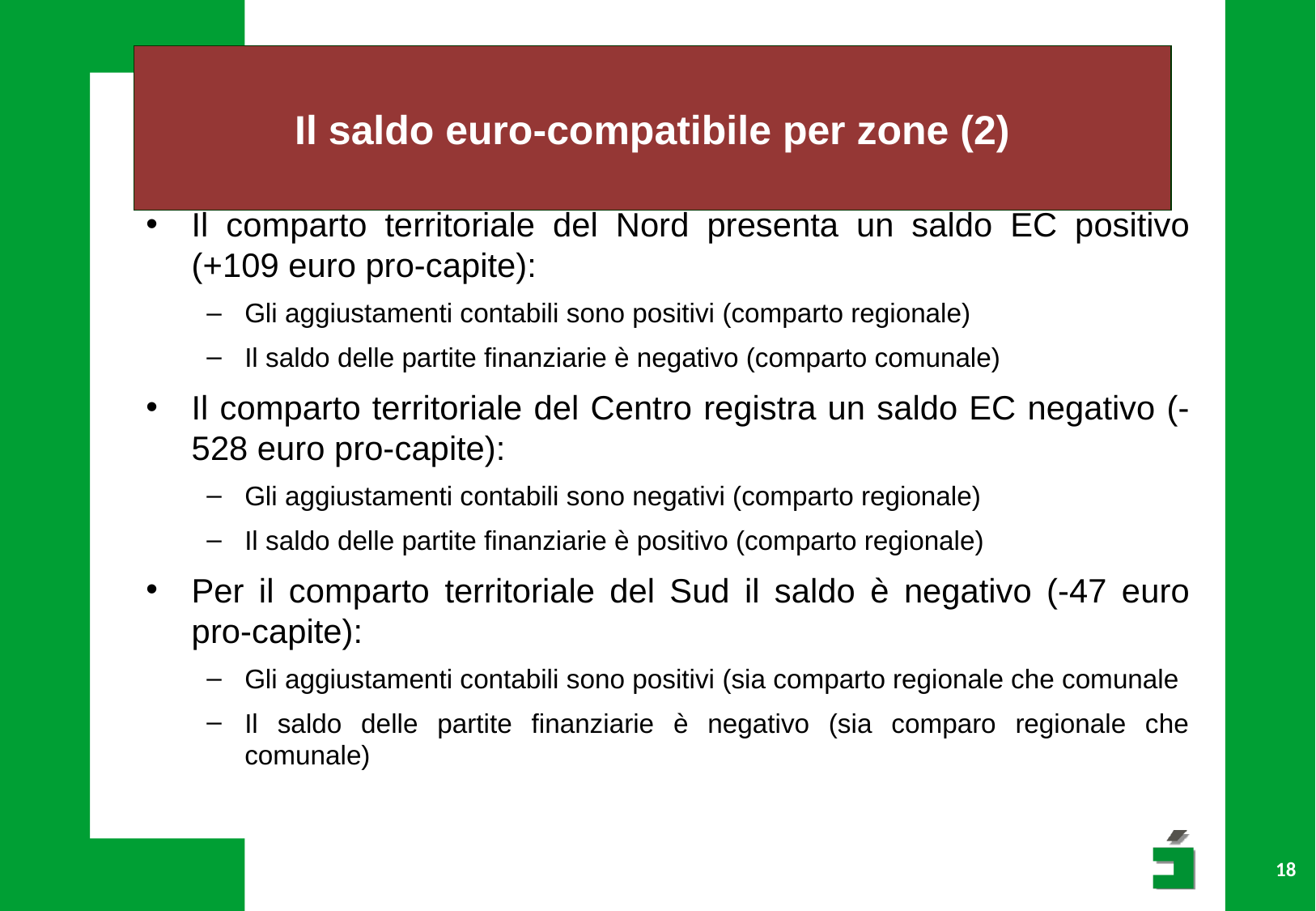

# Il saldo euro-compatibile per zone (2)
Il comparto territoriale del Nord presenta un saldo EC positivo (+109 euro pro-capite):
Gli aggiustamenti contabili sono positivi (comparto regionale)
Il saldo delle partite finanziarie è negativo (comparto comunale)
Il comparto territoriale del Centro registra un saldo EC negativo (-528 euro pro-capite):
Gli aggiustamenti contabili sono negativi (comparto regionale)
Il saldo delle partite finanziarie è positivo (comparto regionale)
Per il comparto territoriale del Sud il saldo è negativo (-47 euro pro-capite):
Gli aggiustamenti contabili sono positivi (sia comparto regionale che comunale
Il saldo delle partite finanziarie è negativo (sia comparo regionale che comunale)

18